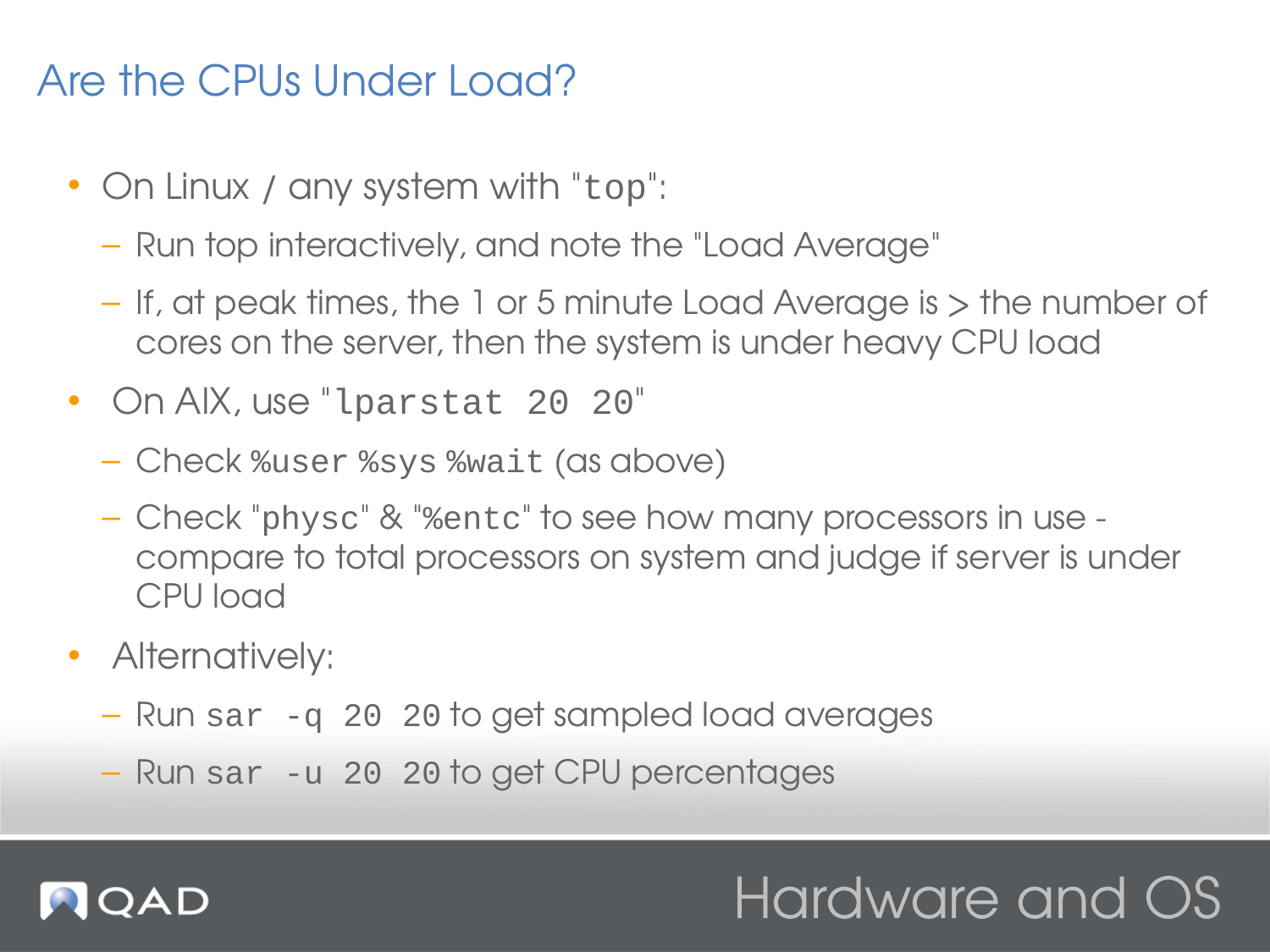

Are the CPUs Under Load?
On Linux / any system with "top":
Run top interactively, and note the "Load Average"
If, at peak times, the 1 or 5 minute Load Average is > the number of cores on the server, then the system is under heavy CPU load
 On AIX, use "lparstat 20 20"
Check %user %sys %wait (as above)
Check "physc" & "%entc" to see how many processors in use - compare to total processors on system and judge if server is under CPU load
 Alternatively:
Run sar -q 20 20 to get sampled load averages
Run sar -u 20 20 to get CPU percentages

# Hardware and OS